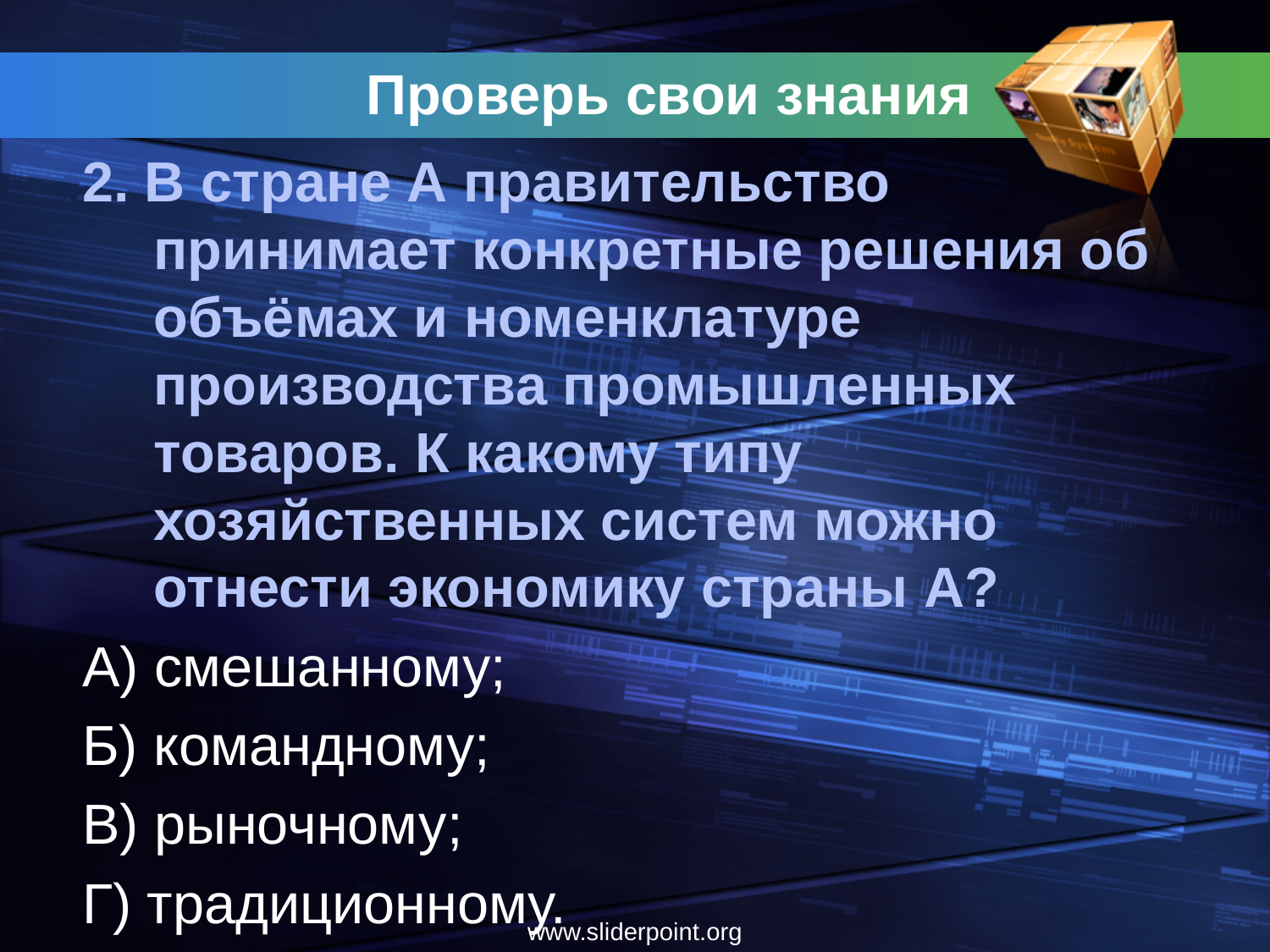

# Проверь свои знания
2. В стране А правительство принимает конкретные решения об объёмах и номенклатуре производства промышленных товаров. К какому типу хозяйственных систем можно отнести экономику страны А?
А) смешанному;
Б) командному;
В) рыночному;
Г) традиционному.
www.sliderpoint.org